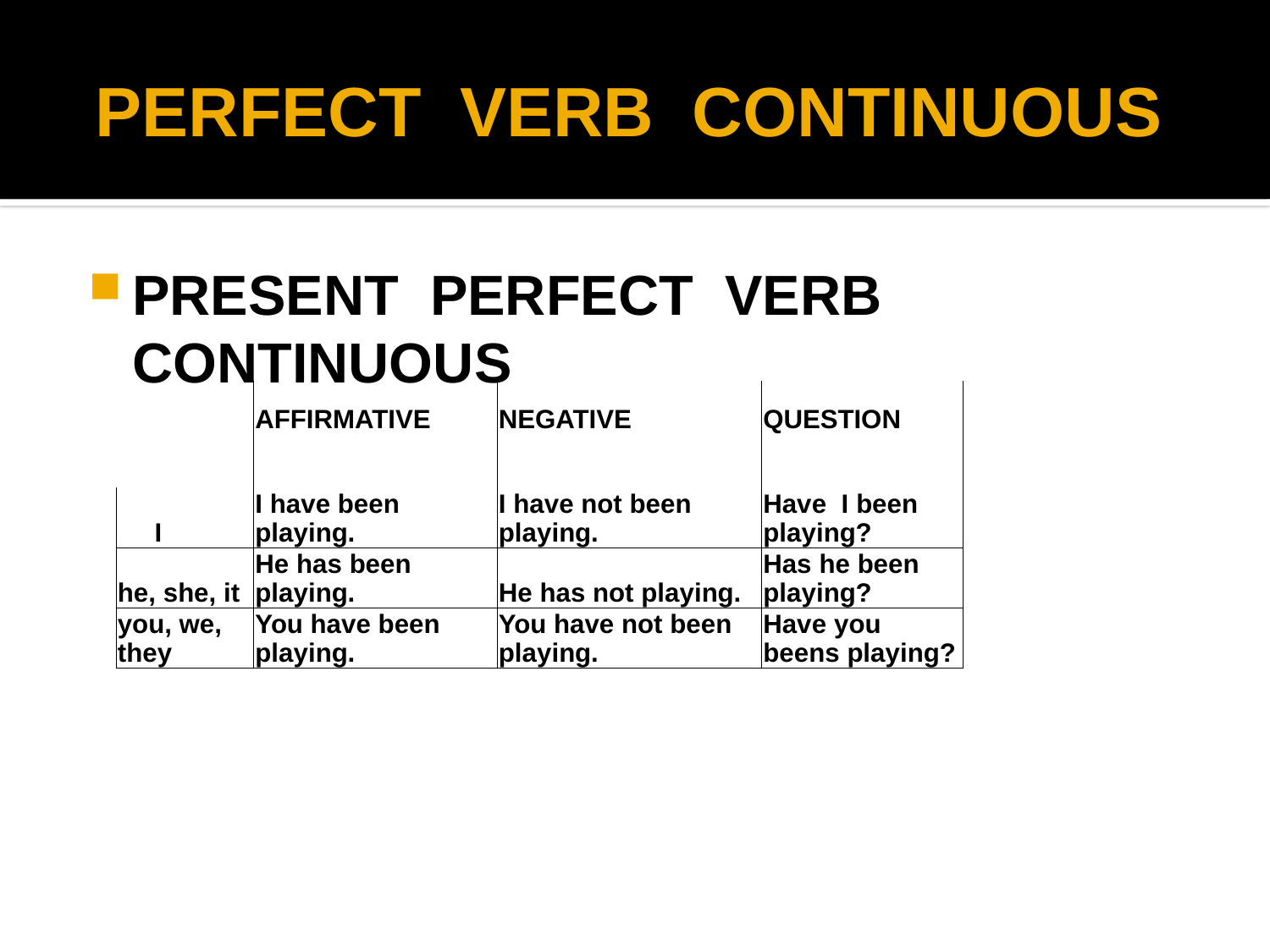

# PERFECT  VERB  CONTINUOUS
PRESENT  PERFECT  VERB CONTINUOUS
|  | AFFIRMATIVE | NEGATIVE | QUESTION |
| --- | --- | --- | --- |
|  |  |  |  |
| I | I have been playing. | I have not been playing. | Have I been playing? |
| he, she, it | He has been playing. | He has not playing. | Has he been playing? |
| you, we, they | You have been playing. | You have not been playing. | Have you beens playing? |